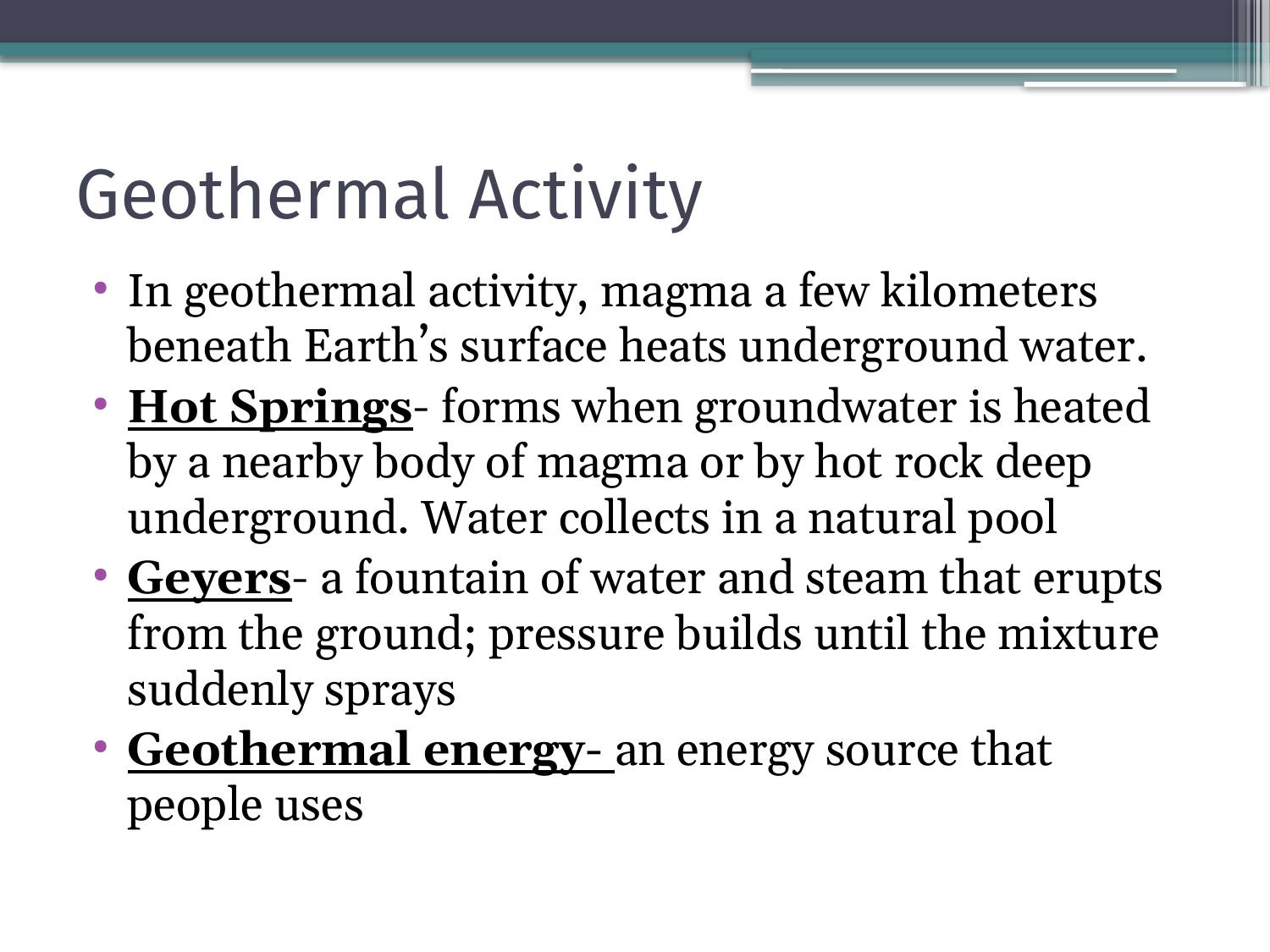

# Geothermal Activity
In geothermal activity, magma a few kilometers beneath Earth’s surface heats underground water.
Hot Springs- forms when groundwater is heated by a nearby body of magma or by hot rock deep underground. Water collects in a natural pool
Geyers- a fountain of water and steam that erupts from the ground; pressure builds until the mixture suddenly sprays
Geothermal energy- an energy source that people uses